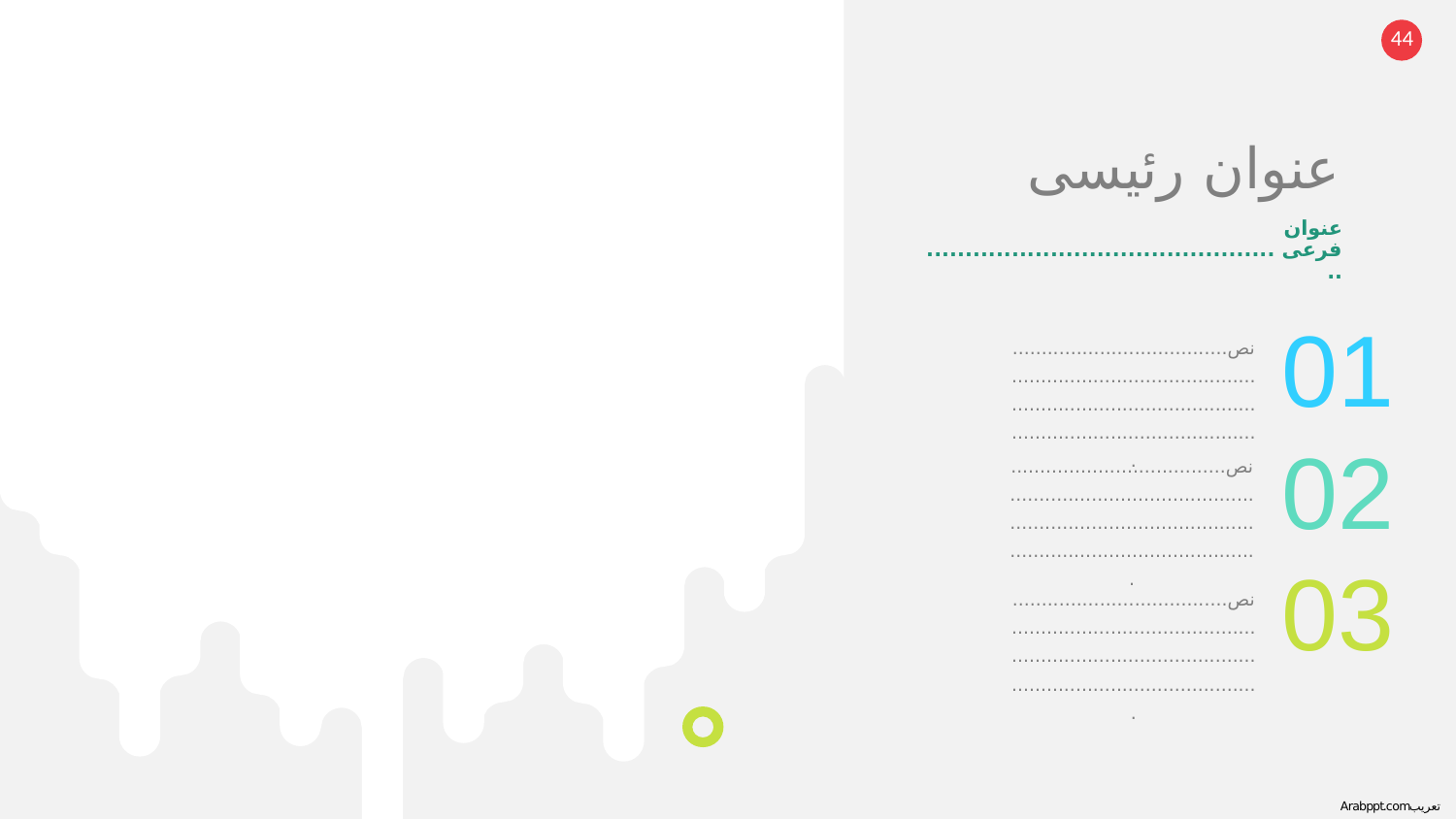

عنوان رئيسى
عنوان فرعى ...............................................
01
نص....................................................................................................................................................................
نص....................................................................................................................................................................
02
03
نص....................................................................................................................................................................